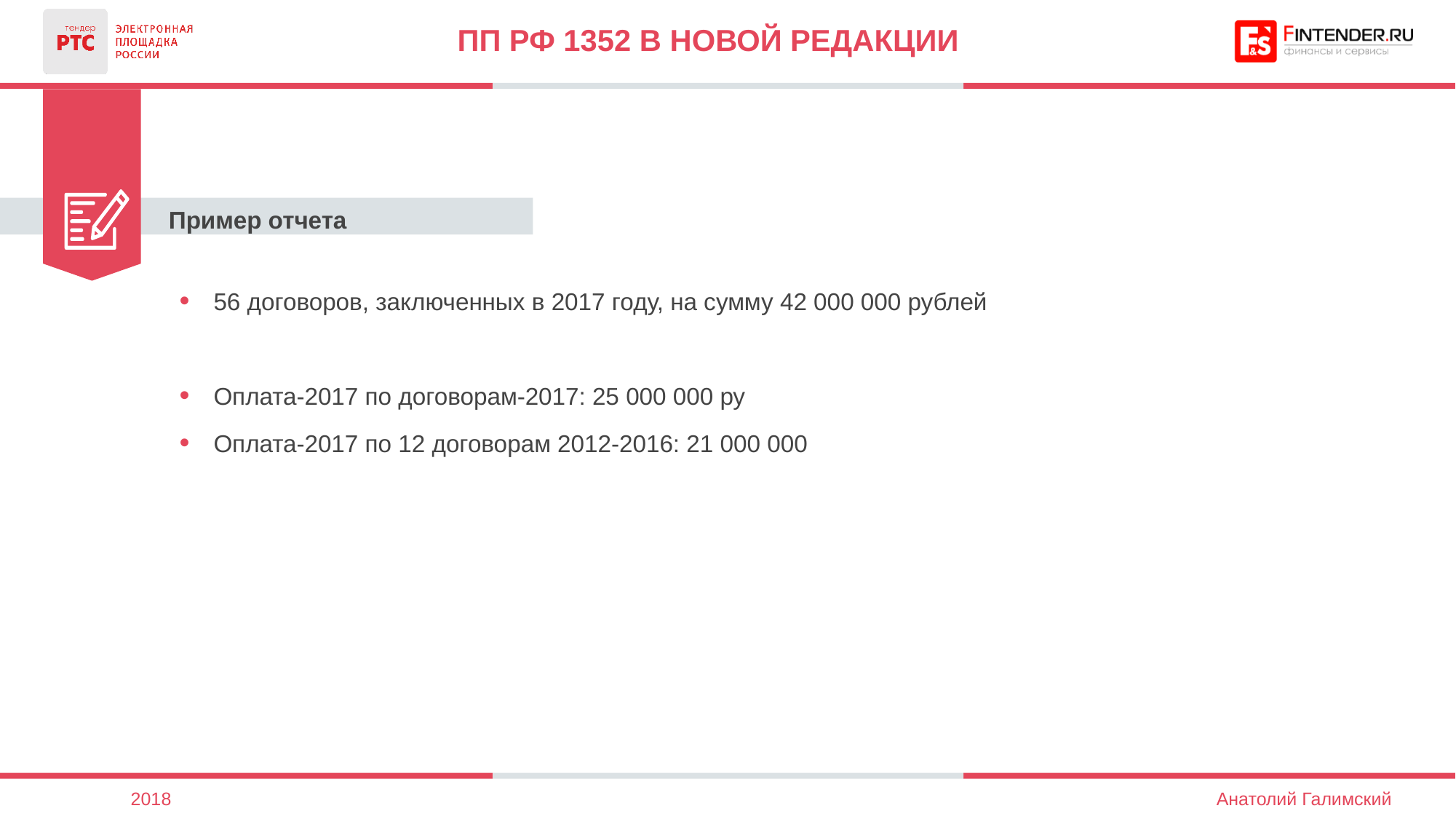

# ПП РФ 1352 в новой редакции

Пример отчета
56 договоров, заключенных в 2017 году, на сумму 42 000 000 рублей

Оплата-2017 по договорам-2017: 25 000 000 ру
Оплата-2017 по 12 договорам 2012-2016: 21 000 000
2018
Анатолий Галимский